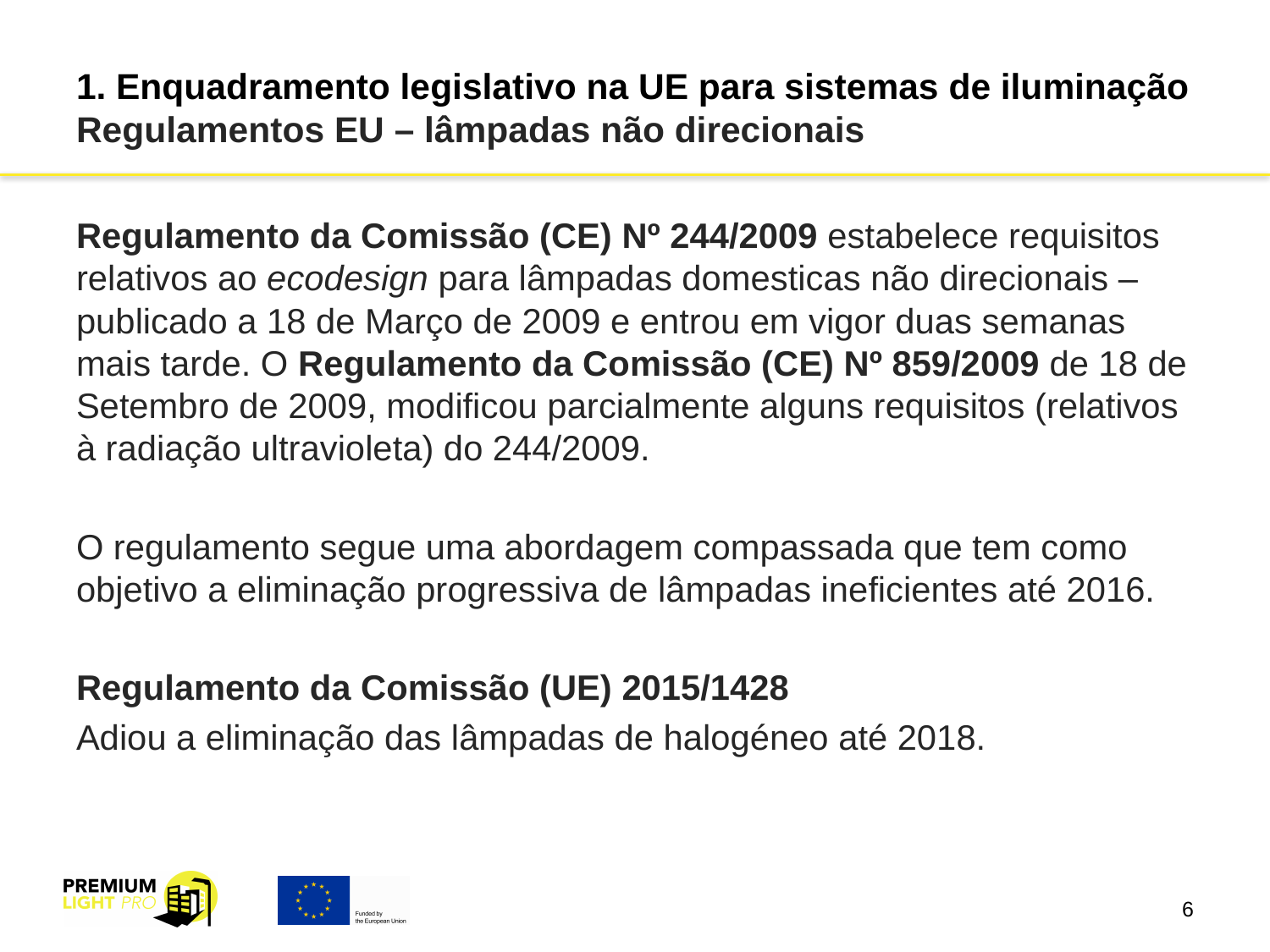

# 1. Enquadramento legislativo na UE para sistemas de iluminação Regulamentos EU – lâmpadas não direcionais
Regulamento da Comissão (CE) Nº 244/2009 estabelece requisitos relativos ao ecodesign para lâmpadas domesticas não direcionais – publicado a 18 de Março de 2009 e entrou em vigor duas semanas mais tarde. O Regulamento da Comissão (CE) Nº 859/2009 de 18 de Setembro de 2009, modificou parcialmente alguns requisitos (relativos à radiação ultravioleta) do 244/2009.

O regulamento segue uma abordagem compassada que tem como objetivo a eliminação progressiva de lâmpadas ineficientes até 2016.

Regulamento da Comissão (UE) 2015/1428
Adiou a eliminação das lâmpadas de halogéneo até 2018.